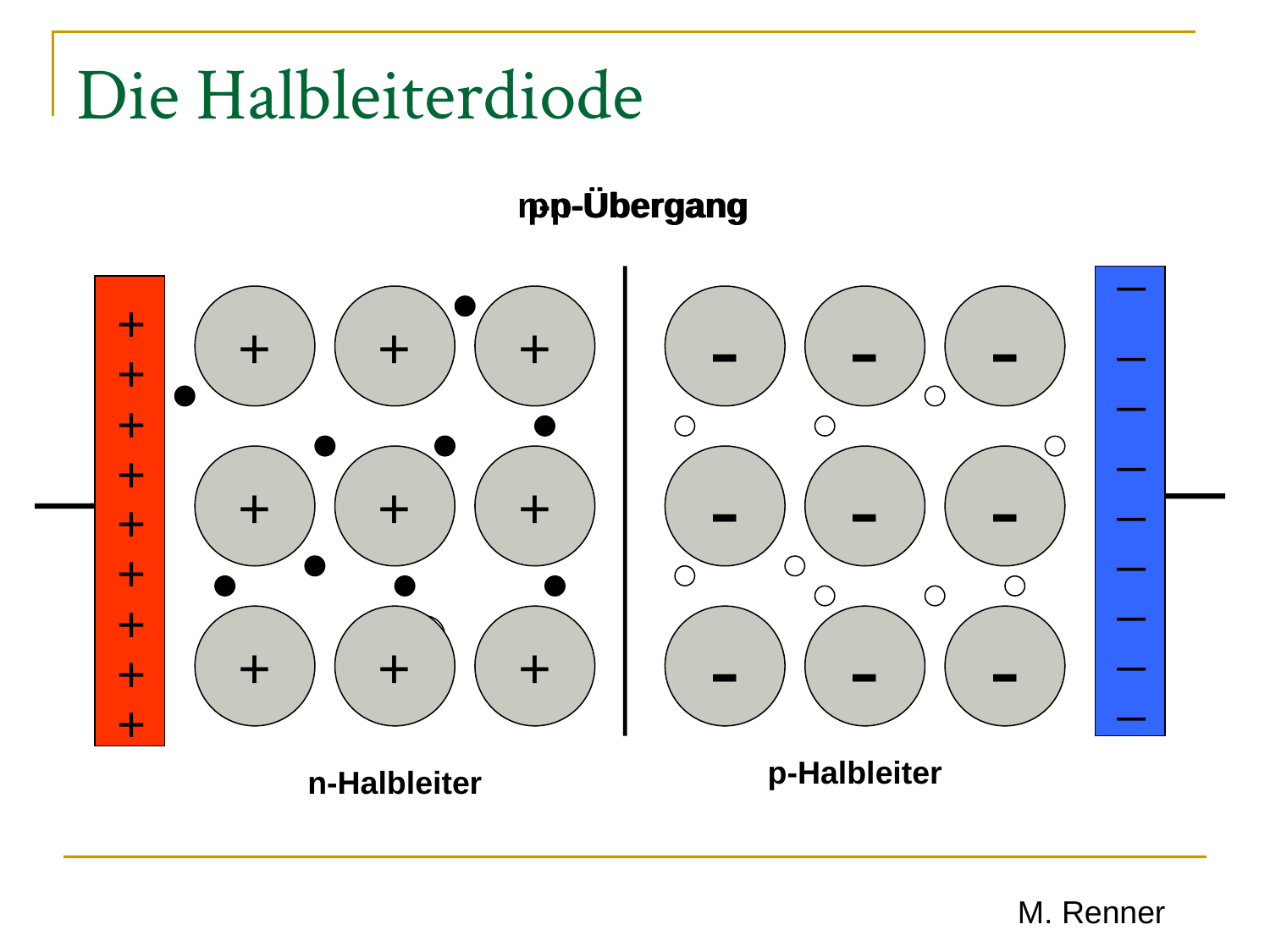

# Die Halbleiterdiode
n-p-Übergang
pn-Übergang
_

+
+
+
+
-
-
-
_

+
_
+

_

+

+
+
+
-
-
-
_
+

_
+

_

+

+
+
+
-
-
-
_

+
_
+
p-Halbleiter
n-Halbleiter
M. Renner